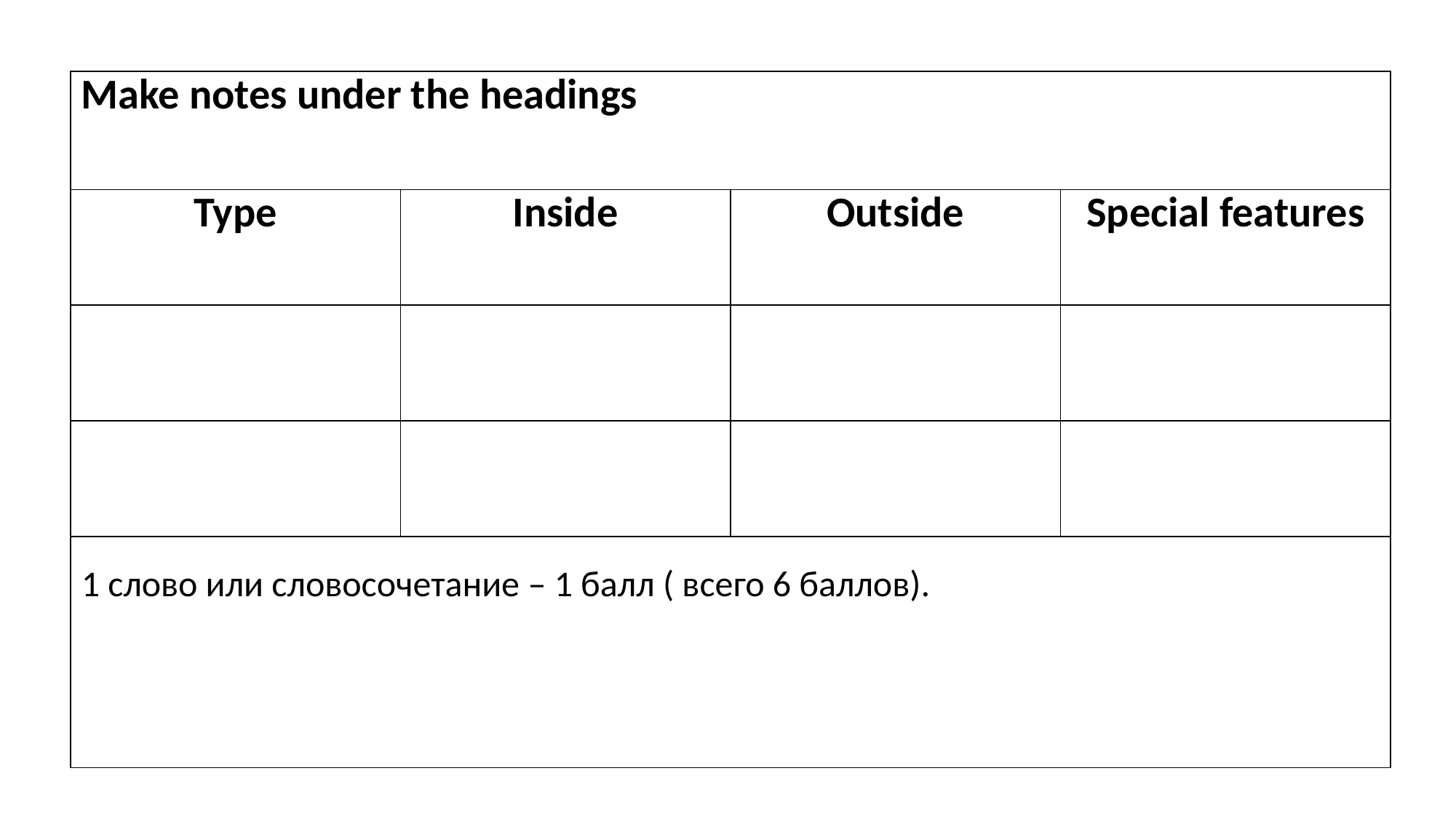

| Make notes under the headings |  |  |  |
| --- | --- | --- | --- |
| Type | Inside | Outside | Special features |
|  |  |  |  |
|  |  |  |  |
| 1 слово или словосочетание – 1 балл ( всего 6 баллов). |  |  |  |